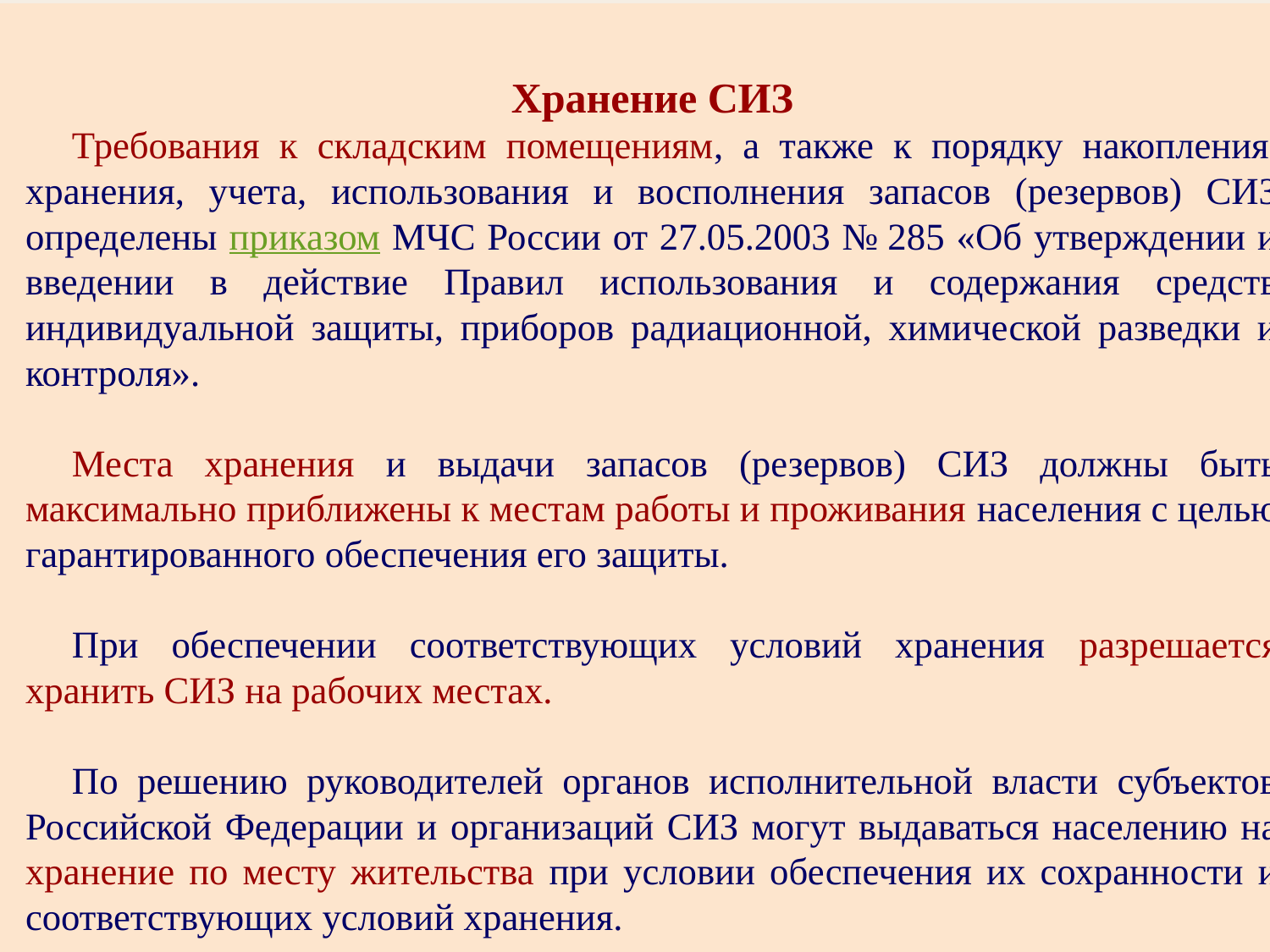

Хранение СИЗ
Требования к складским помещениям, а также к порядку накопления, хранения, учета, использования и восполнения запасов (резервов) СИЗ определены приказом МЧС России от 27.05.2003 № 285 «Об утверждении и введении в действие Правил использования и содержания средств индивидуальной защиты, приборов радиационной, химической разведки и контроля».

Места хранения и выдачи запасов (резервов) СИЗ должны быть максимально приближены к местам работы и проживания населения с целью гарантированного обеспечения его защиты.

При обеспечении соответствующих условий хранения разрешается хранить СИЗ на рабочих местах.

По решению руководителей органов исполнительной власти субъектов Российской Федерации и организаций СИЗ могут выдаваться населению на хранение по месту жительства при условии обеспечения их сохранности и соответствующих условий хранения.

#